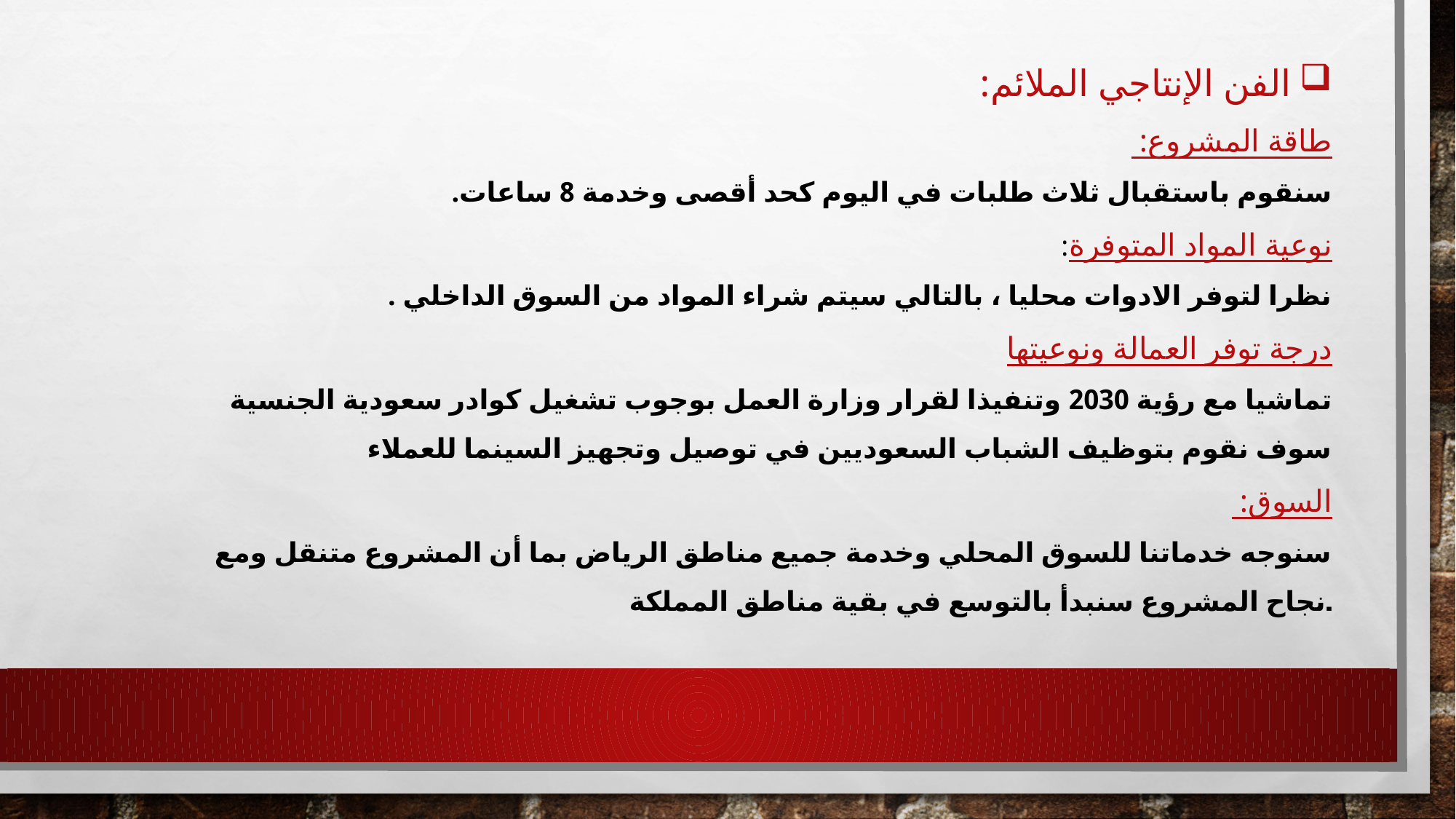

الفن الإنتاجي الملائم:
طاقة المشروع:
سنقوم باستقبال ثلاث طلبات في اليوم كحد أقصى وخدمة 8 ساعات.
نوعية المواد المتوفرة:
نظرا لتوفر الادوات محليا ، بالتالي سيتم شراء المواد من السوق الداخلي .
درجة توفر العمالة ونوعيتها
تماشيا مع رؤية 2030 وتنفيذا لقرار وزارة العمل بوجوب تشغيل كوادر سعودية الجنسية سوف نقوم بتوظيف الشباب السعوديين في توصيل وتجهيز السينما للعملاء
السوق:
سنوجه خدماتنا للسوق المحلي وخدمة جميع مناطق الرياض بما أن المشروع متنقل ومع نجاح المشروع سنبدأ بالتوسع في بقية مناطق المملكة.